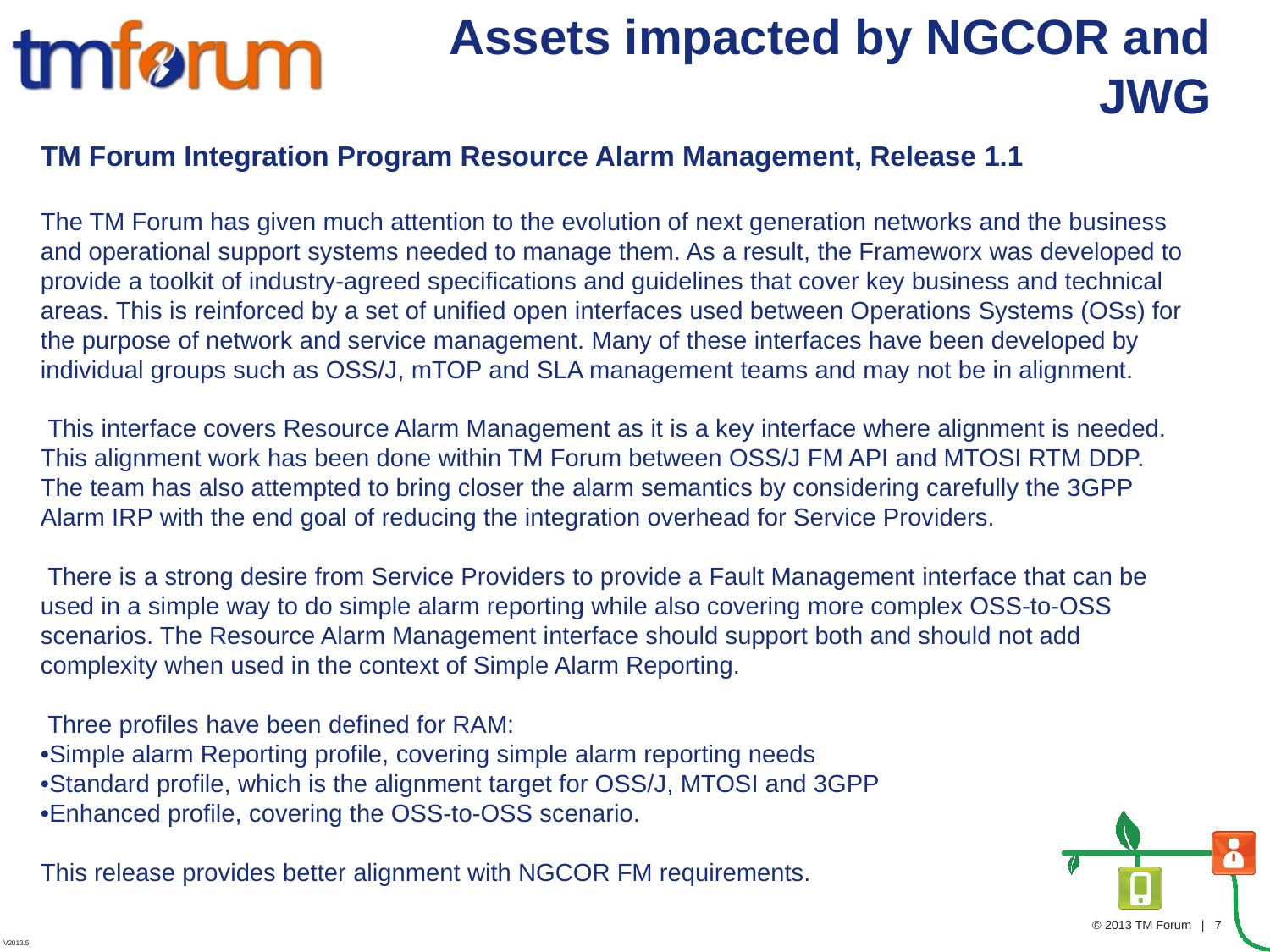

# Assets impacted by NGCOR and JWG
TM Forum Integration Program Resource Alarm Management, Release 1.1

The TM Forum has given much attention to the evolution of next generation networks and the business and operational support systems needed to manage them. As a result, the Frameworx was developed to provide a toolkit of industry-agreed specifications and guidelines that cover key business and technical areas. This is reinforced by a set of unified open interfaces used between Operations Systems (OSs) for the purpose of network and service management. Many of these interfaces have been developed by individual groups such as OSS/J, mTOP and SLA management teams and may not be in alignment.

 This interface covers Resource Alarm Management as it is a key interface where alignment is needed. This alignment work has been done within TM Forum between OSS/J FM API and MTOSI RTM DDP. The team has also attempted to bring closer the alarm semantics by considering carefully the 3GPP Alarm IRP with the end goal of reducing the integration overhead for Service Providers.

 There is a strong desire from Service Providers to provide a Fault Management interface that can be used in a simple way to do simple alarm reporting while also covering more complex OSS-to-OSS scenarios. The Resource Alarm Management interface should support both and should not add complexity when used in the context of Simple Alarm Reporting.

 Three profiles have been defined for RAM:
•Simple alarm Reporting profile, covering simple alarm reporting needs
•Standard profile, which is the alignment target for OSS/J, MTOSI and 3GPP
•Enhanced profile, covering the OSS-to-OSS scenario.

This release provides better alignment with NGCOR FM requirements.